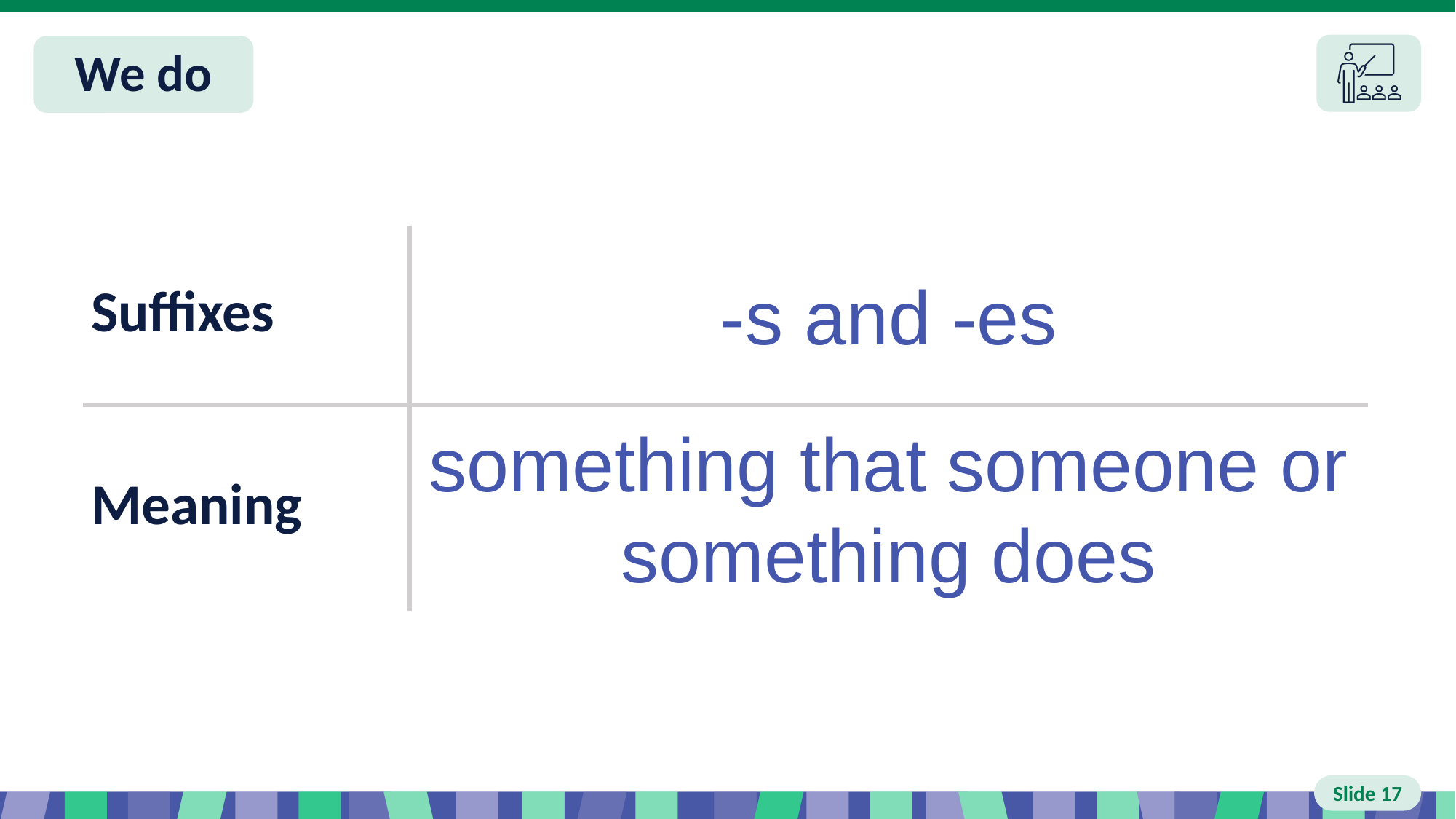

Slide 17 We do
| Suffixes | -s and -es |
| --- | --- |
| Meaning | something that someone or something does |